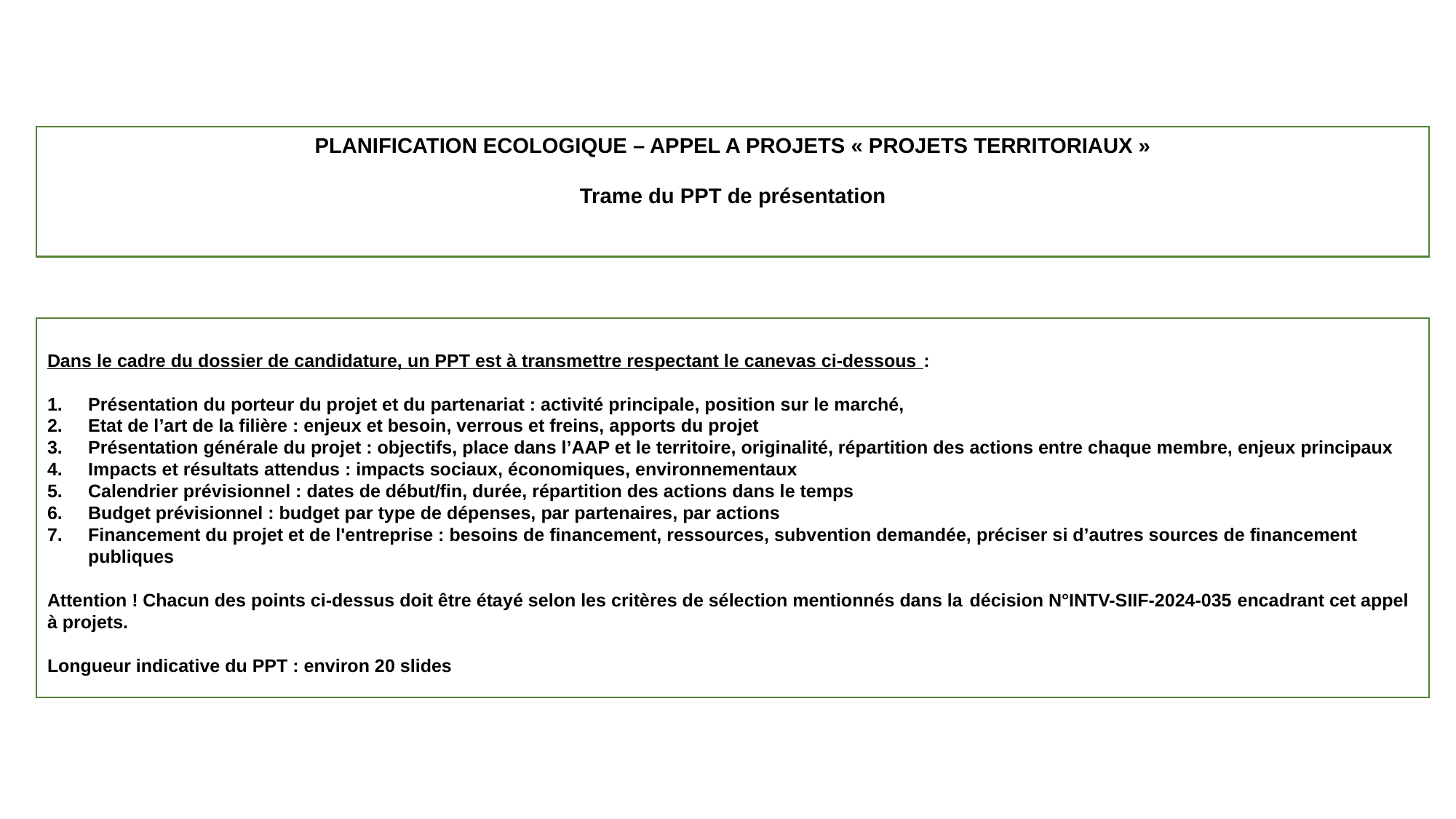

PLANIFICATION ECOLOGIQUE – APPEL A PROJETS « PROJETS TERRITORIAUX »

Trame du PPT de présentation

Dans le cadre du dossier de candidature, un PPT est à transmettre respectant le canevas ci-dessous :

Présentation du porteur du projet et du partenariat : activité principale, position sur le marché,
Etat de l’art de la filière : enjeux et besoin, verrous et freins, apports du projet
Présentation générale du projet : objectifs, place dans l’AAP et le territoire, originalité, répartition des actions entre chaque membre, enjeux principaux
Impacts et résultats attendus : impacts sociaux, économiques, environnementaux
Calendrier prévisionnel : dates de début/fin, durée, répartition des actions dans le temps
Budget prévisionnel : budget par type de dépenses, par partenaires, par actions
Financement du projet et de l'entreprise : besoins de financement, ressources, subvention demandée, préciser si d’autres sources de financement publiques

Attention ! Chacun des points ci-dessus doit être étayé selon les critères de sélection mentionnés dans la décision N°INTV-SIIF-2024-035 encadrant cet appel à projets.

Longueur indicative du PPT : environ 20 slides